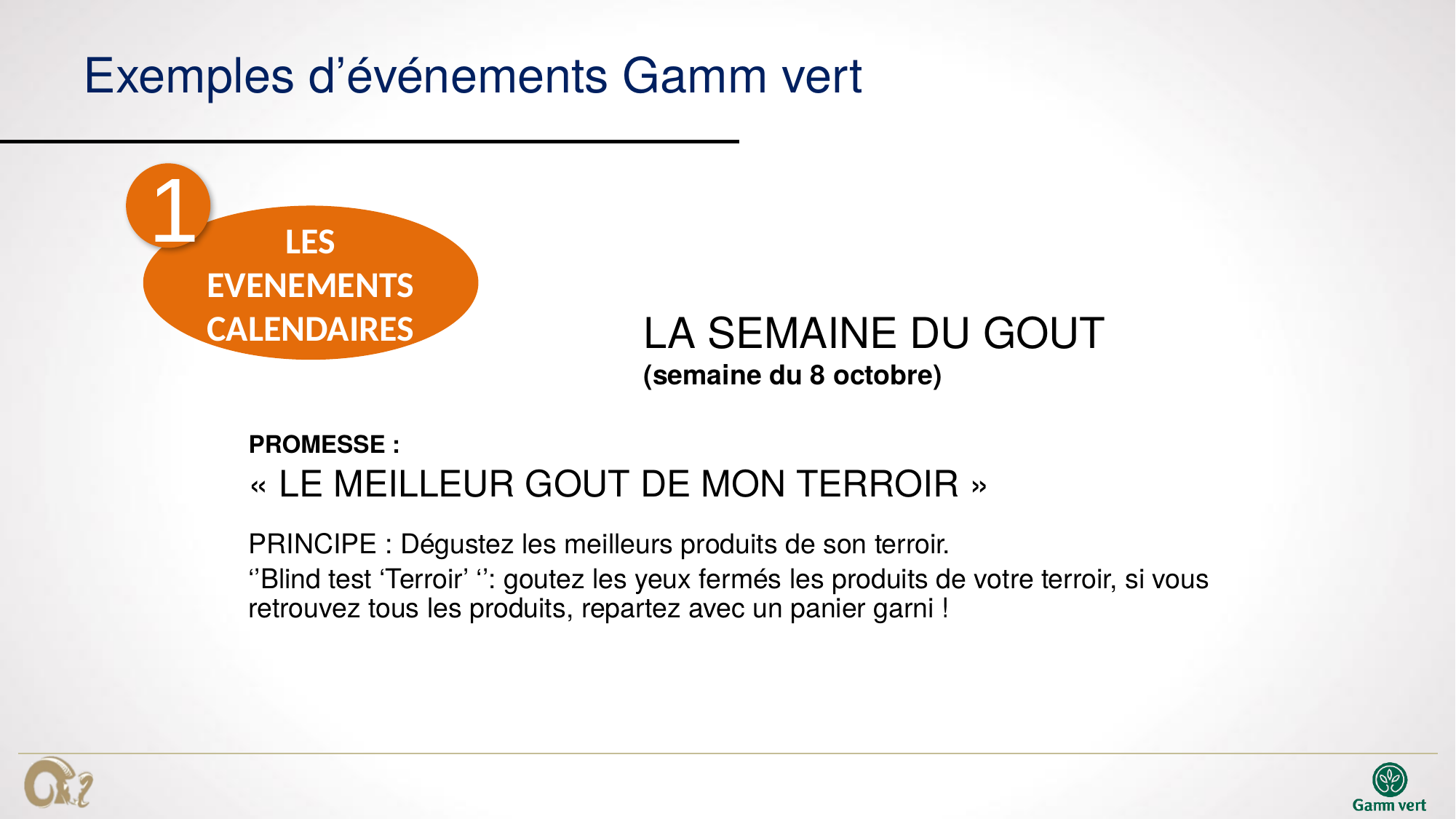

# Exemples d’événements Gamm vert
1
LES EVENEMENTS CALENDAIRES
LA SEMAINE DU GOUT
(semaine du 8 octobre)

PROMESSE :
« LE MEILLEUR GOUT DE MON TERROIR »

PRINCIPE : Dégustez les meilleurs produits de son terroir.
‘’Blind test ‘Terroir’ ‘’: goutez les yeux fermés les produits de votre terroir, si vous retrouvez tous les produits, repartez avec un panier garni !